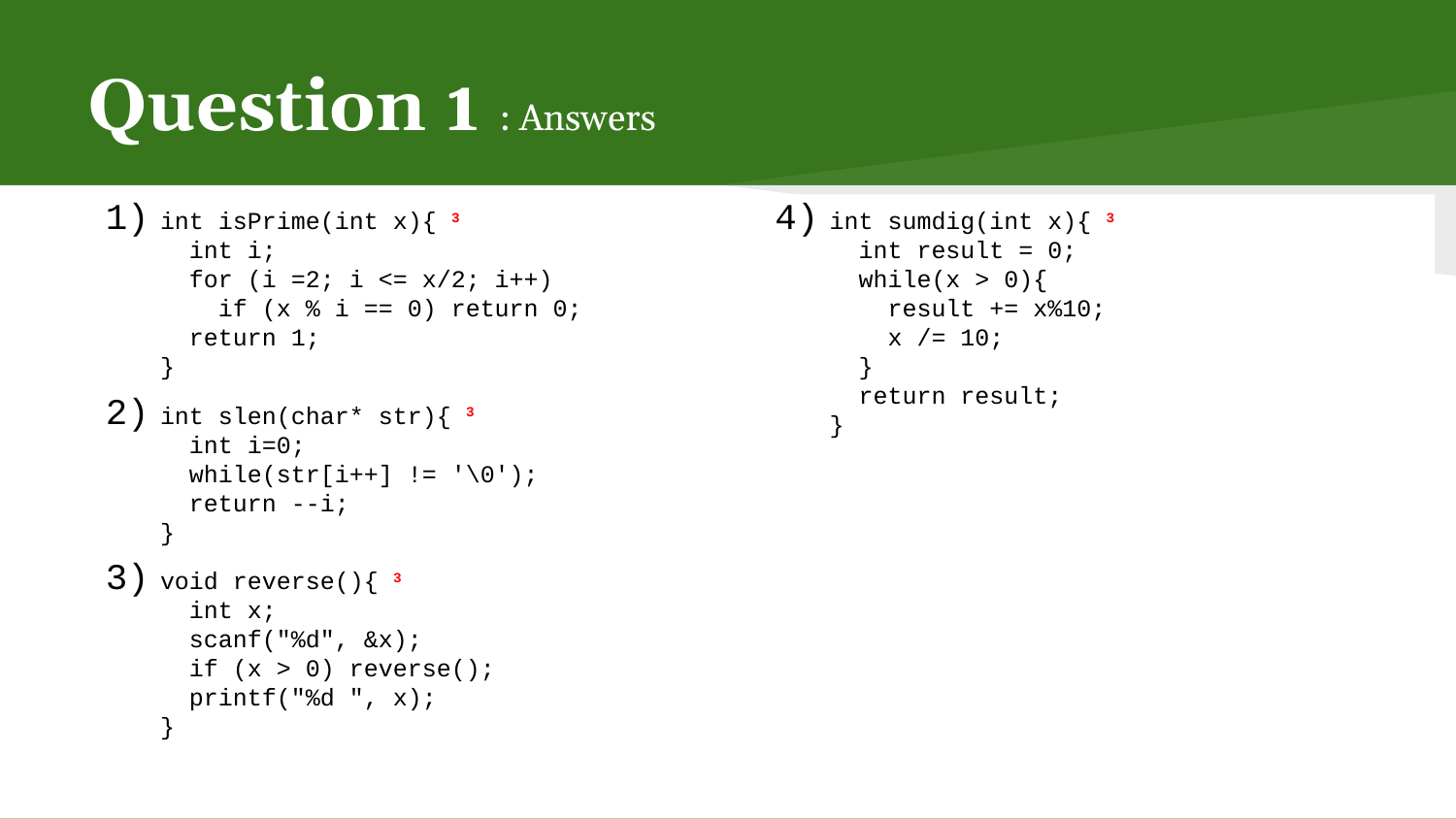

# Question 1 : Answers
int isPrime(int x){ 3
  int i;
  for (i =2; i <= x/2; i++)
    if (x % i == 0) return 0;
  return 1;
}
int slen(char* str){ 3
  int i=0;
  while(str[i++] != '\0');
  return --i;
}
void reverse(){ 3
  int x;
  scanf("%d", &x);
  if (x > 0) reverse();
  printf("%d ", x);
}
int sumdig(int x){ 3
  int result = 0;
  while(x > 0){
    result += x%10;
    x /= 10;
  }
  return result;
}